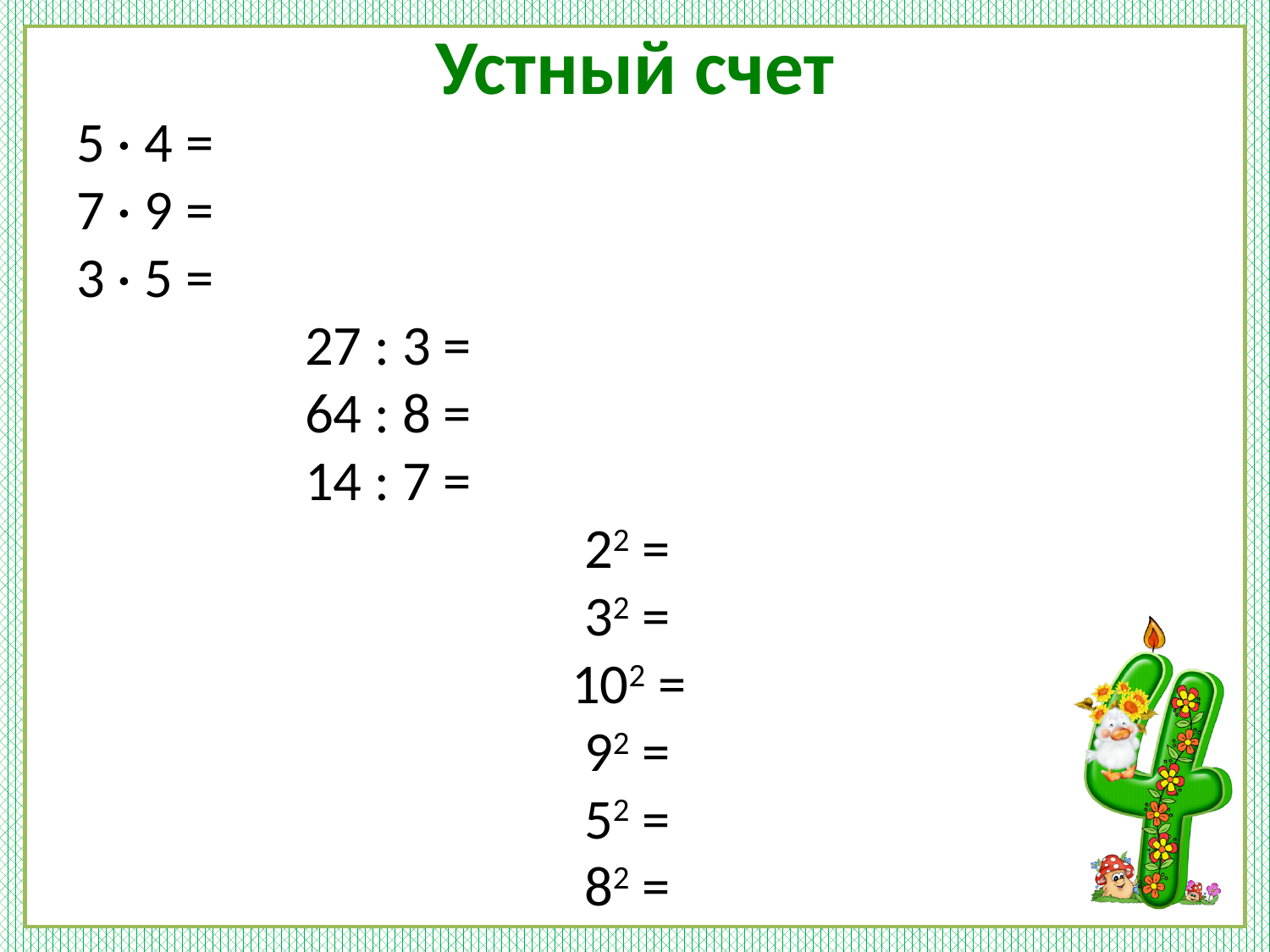

# Устный счет
5 · 4 =
7 · 9 =
3 · 5 =
                  27 : 3 =
                  64 : 8 =
                  14 : 7 =
                                        22 =
                                        32 =
                                       102 =
                                        92 =
                                        52 =
                                        82 =